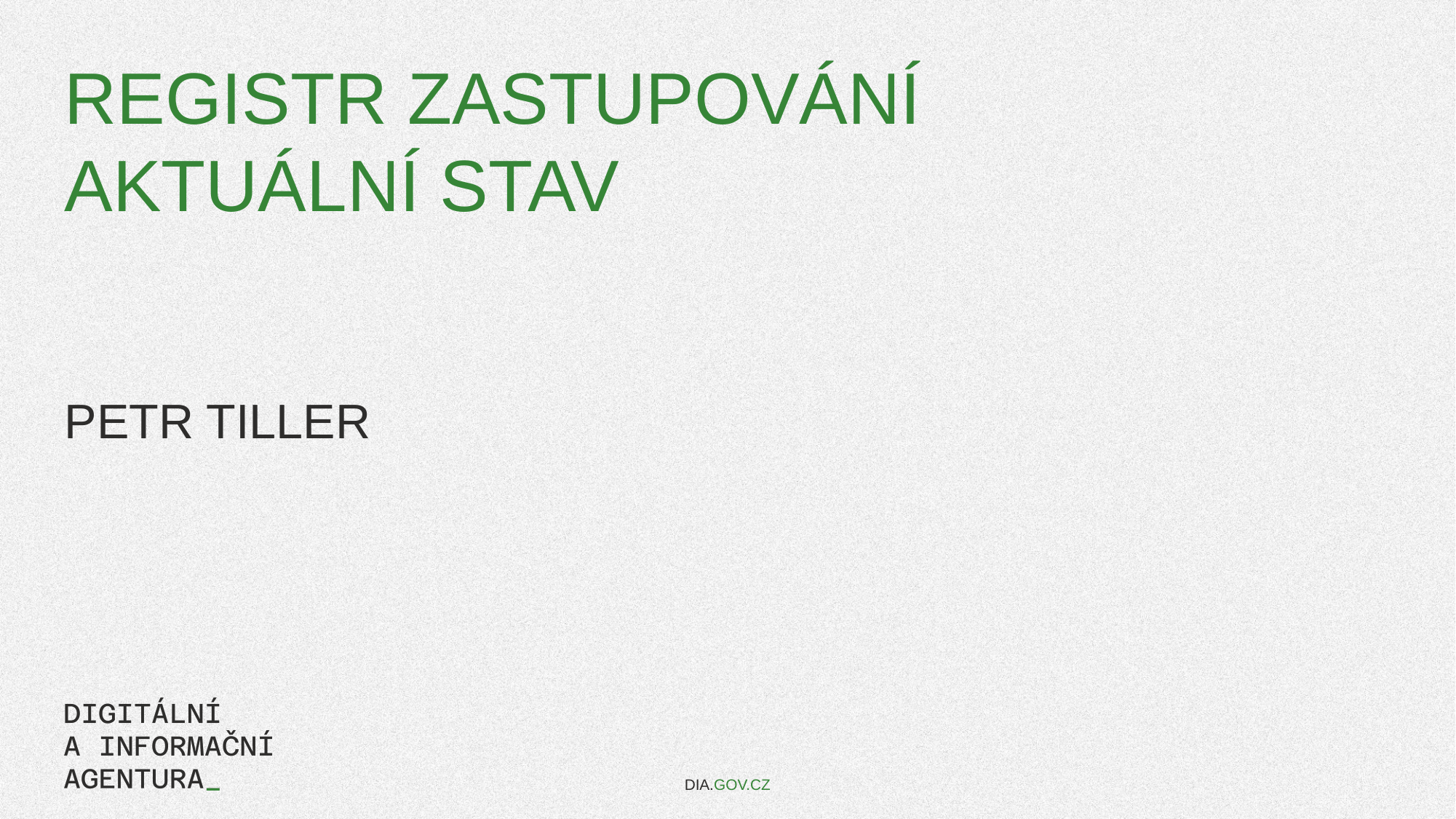

# REGISTR ZASTUPOVÁNÍ Aktuální stav
Petr tiller
DIA.GOV.CZ